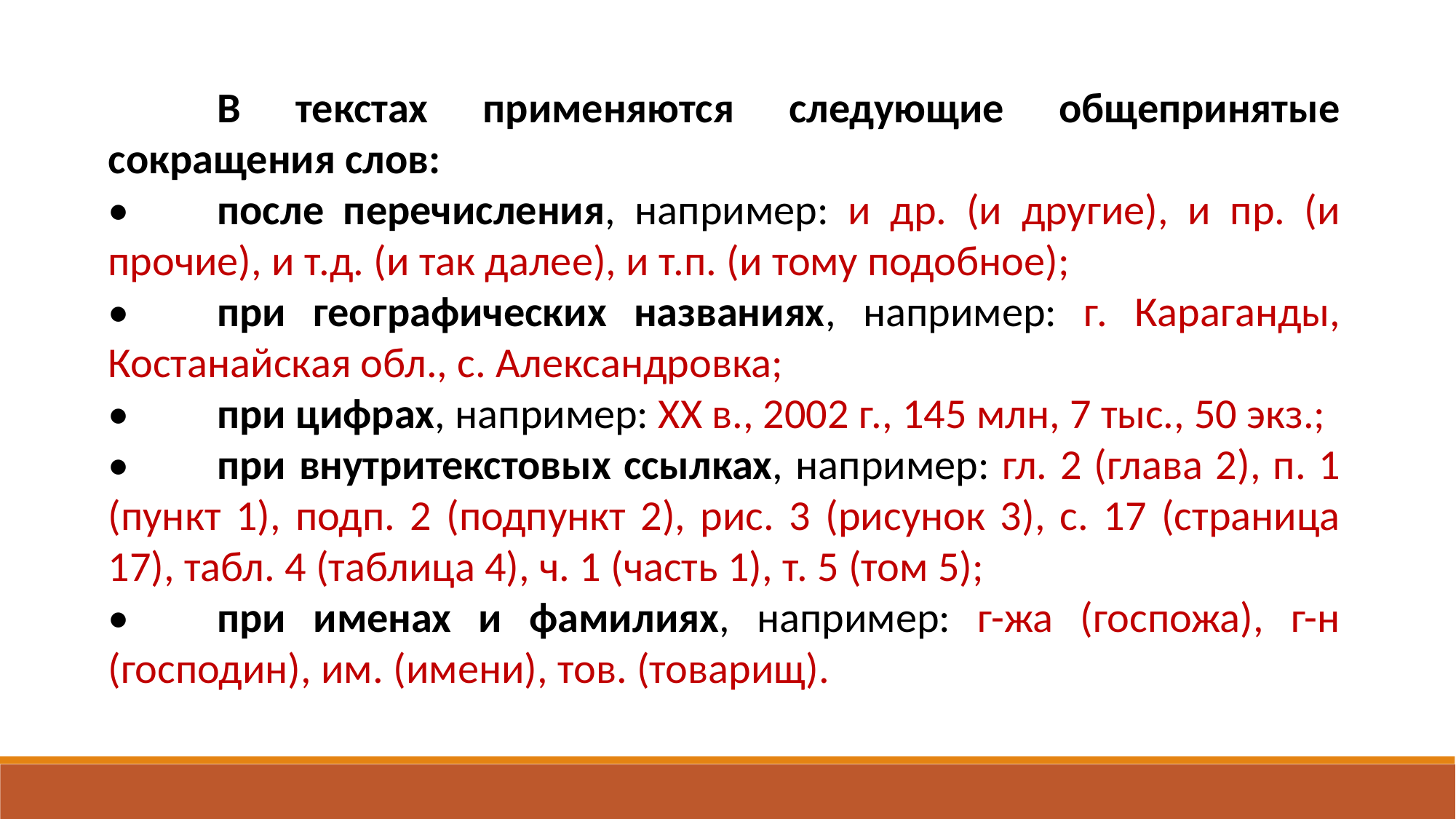

В текстах применяются следующие общепринятые сокращения слов:
•	после перечисления, например: и др. (и другие), и пр. (и прочие), и т.д. (и так далее), и т.п. (и тому подобное);
•	при географических названиях, например: г. Караганды, Костанайская обл., с. Александровка;
•	при цифрах, например: ХХ в., 2002 г., 145 млн, 7 тыс., 50 экз.;
•	при внутритекстовых ссылках, например: гл. 2 (глава 2), п. 1 (пункт 1), подп. 2 (подпункт 2), рис. 3 (рисунок 3), с. 17 (страница 17), табл. 4 (таблица 4), ч. 1 (часть 1), т. 5 (том 5);
•	при именах и фамилиях, например: г-жа (госпожа), г-н (господин), им. (имени), тов. (товарищ).